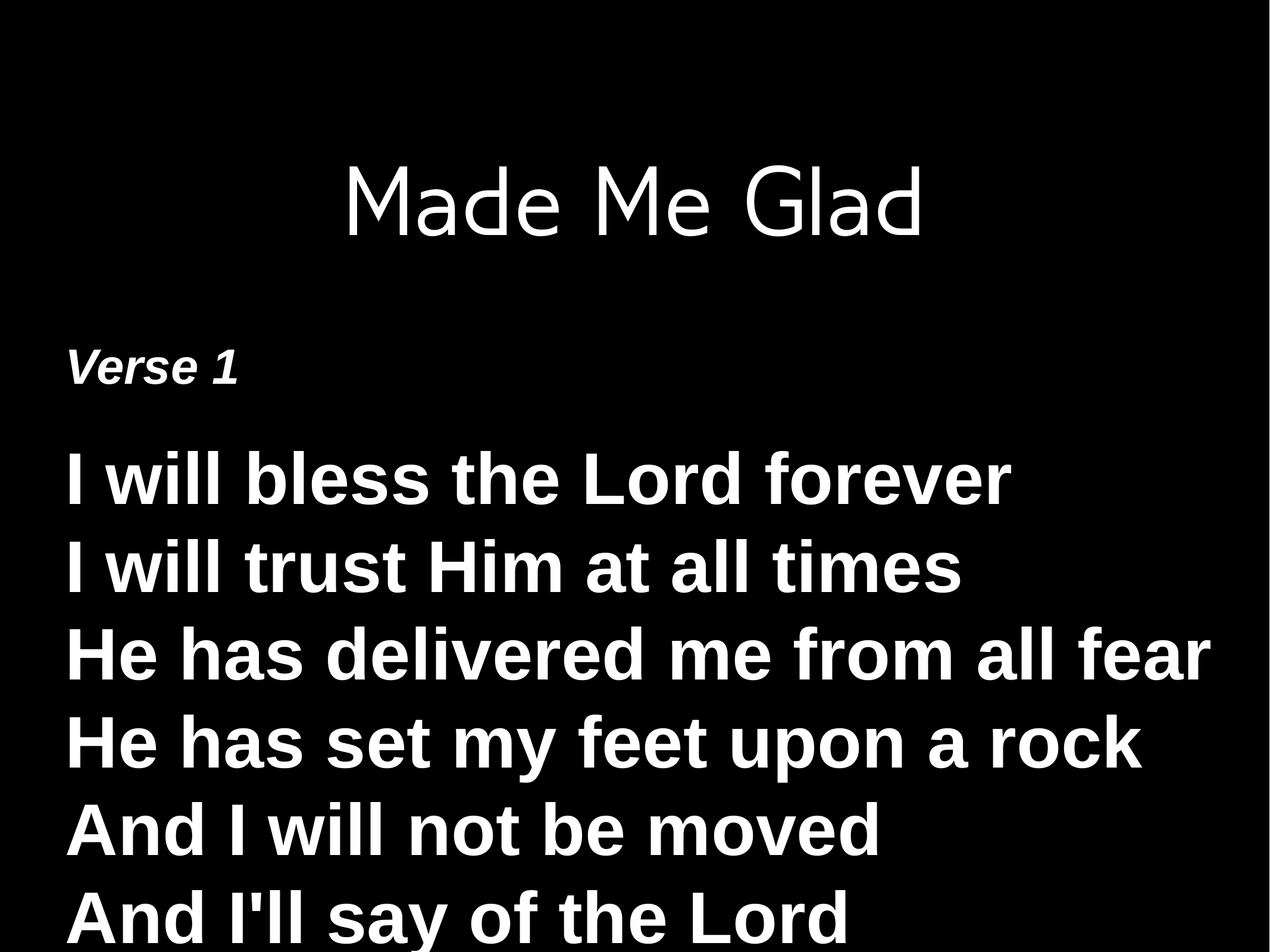

# Made Me Glad
Verse 1
I will bless the Lord forever
I will trust Him at all times
He has delivered me from all fear
He has set my feet upon a rock
And I will not be moved
And I'll say of the Lord